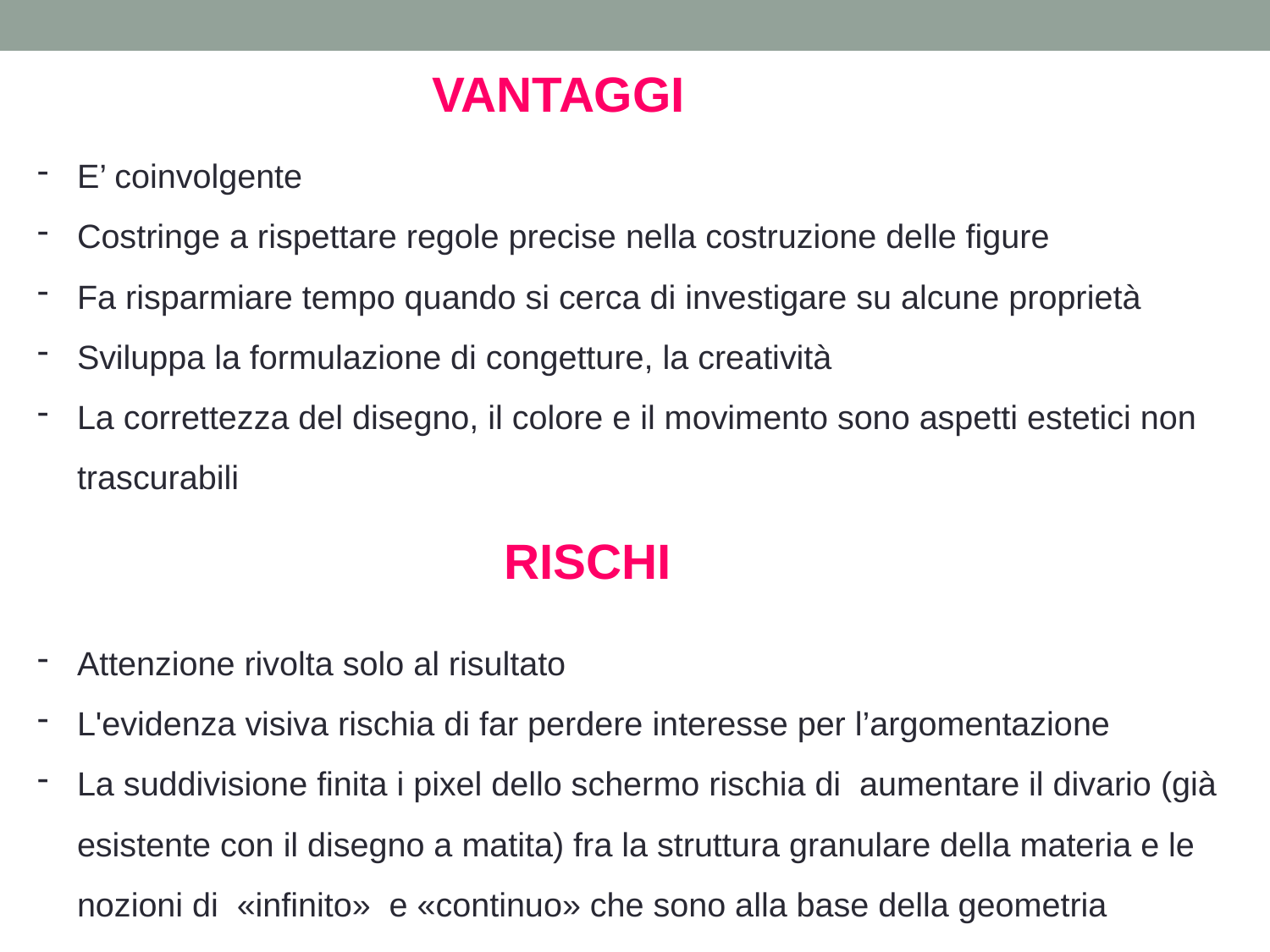

VANTAGGI
E’ coinvolgente
Costringe a rispettare regole precise nella costruzione delle figure
Fa risparmiare tempo quando si cerca di investigare su alcune proprietà
Sviluppa la formulazione di congetture, la creatività
La correttezza del disegno, il colore e il movimento sono aspetti estetici non trascurabili
RISCHI
Attenzione rivolta solo al risultato
L'evidenza visiva rischia di far perdere interesse per l’argomentazione
La suddivisione finita i pixel dello schermo rischia di  aumentare il divario (già esistente con il disegno a matita) fra la struttura granulare della materia e le nozioni di  «infinito»  e «continuo» che sono alla base della geometria